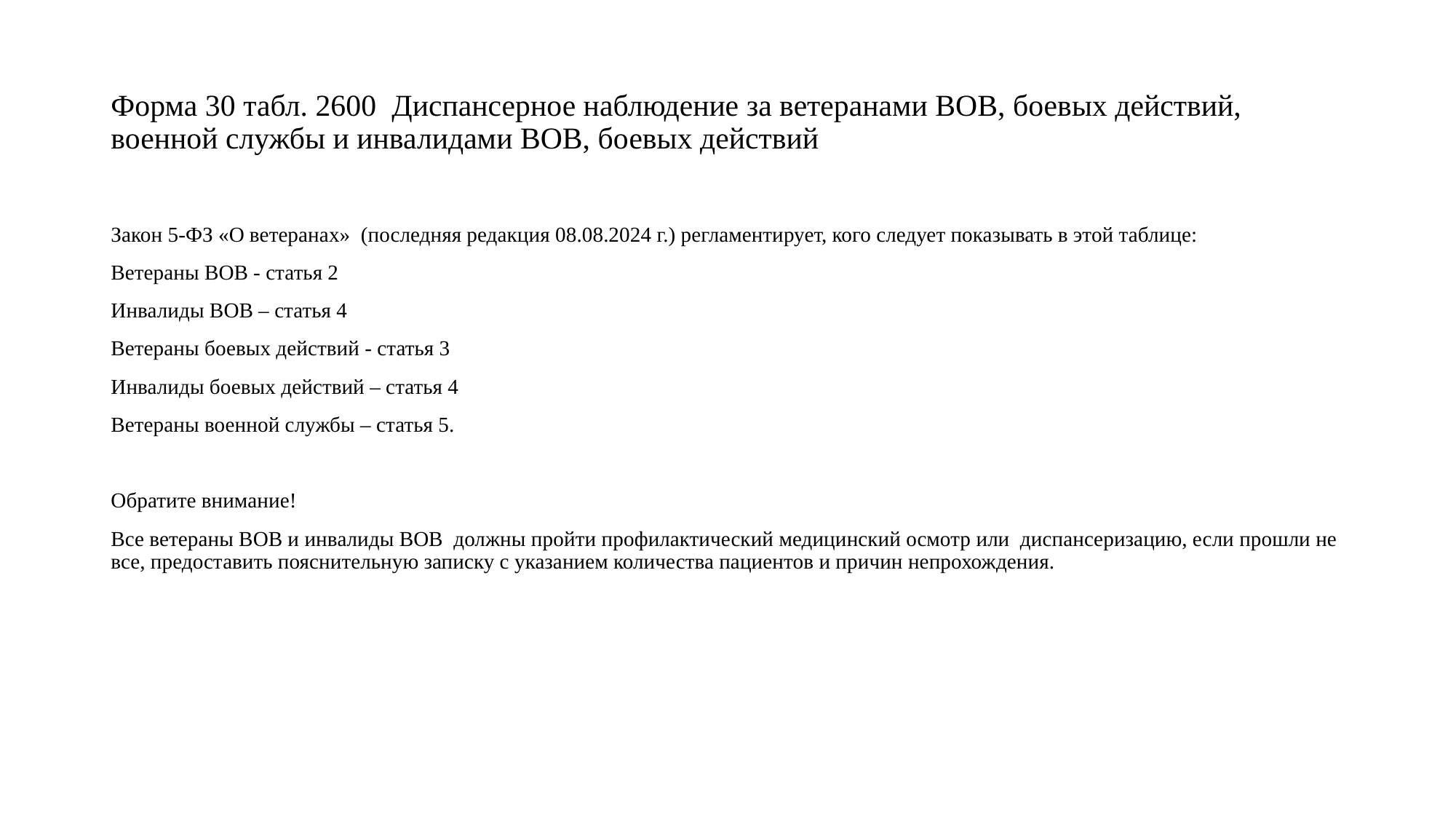

# Форма 30 табл. 2600  Диспансерное наблюдение за ветеранами ВОВ, боевых действий, военной службы и инвалидами ВОВ, боевых действий
Закон 5-ФЗ «О ветеранах»  (последняя редакция 08.08.2024 г.) регламентирует, кого следует показывать в этой таблице:
Ветераны ВОВ - статья 2
Инвалиды ВОВ – статья 4
Ветераны боевых действий - статья 3
Инвалиды боевых действий – статья 4
Ветераны военной службы – статья 5.

Обратите внимание!
Все ветераны ВОВ и инвалиды ВОВ  должны пройти профилактический медицинский осмотр или  диспансеризацию, если прошли не все, предоставить пояснительную записку с указанием количества пациентов и причин непрохождения.